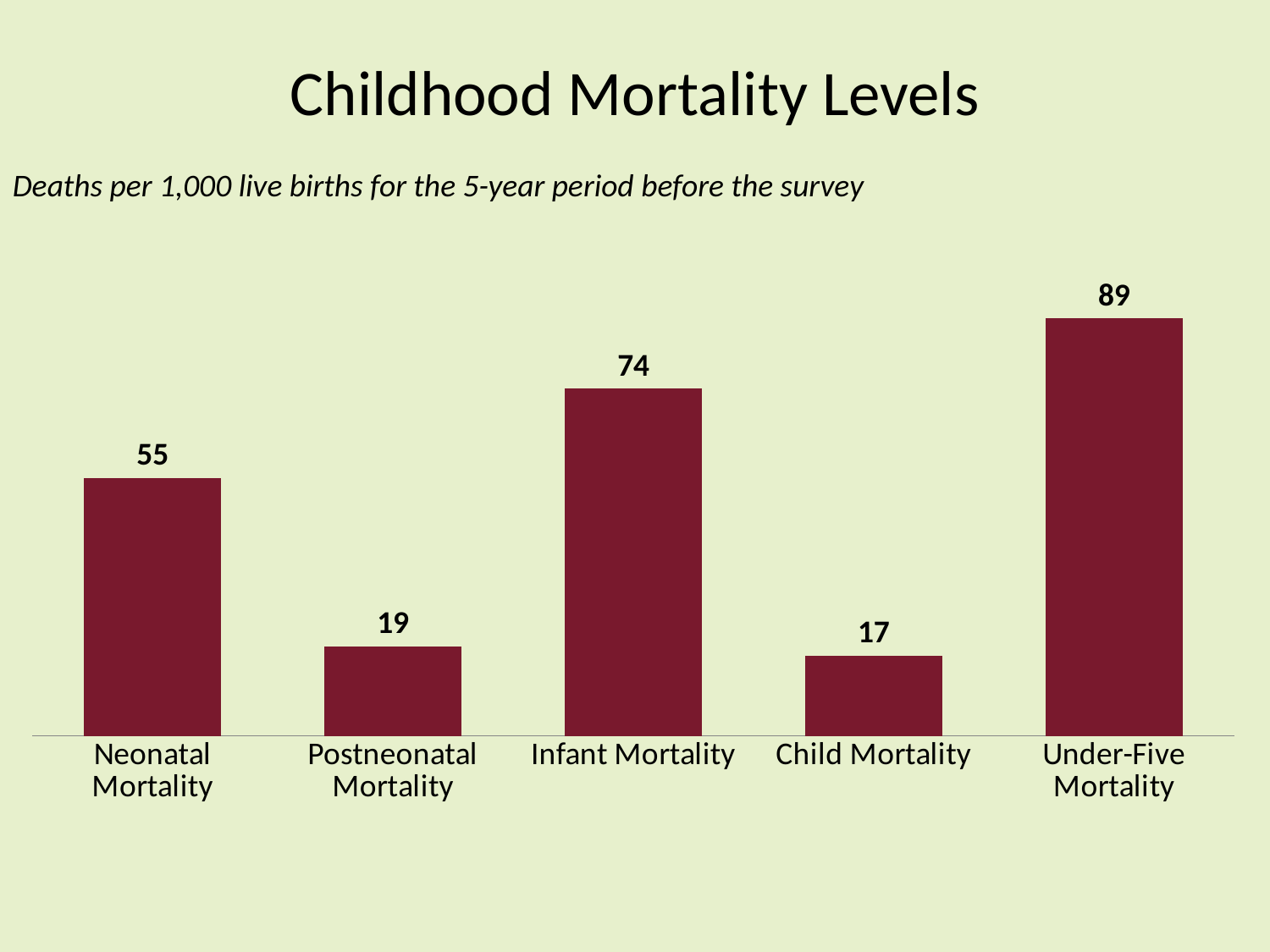

# Childhood Mortality Levels
Deaths per 1,000 live births for the 5-year period before the survey

### Chart

| Category |  |
|---|---|
| Neonatal Mortality | 55.0 |
| Postneonatal Mortality | 19.0 |
| Infant Mortality | 74.0 |
| Child Mortality | 17.0 |
| Under-Five Mortality | 89.0 |